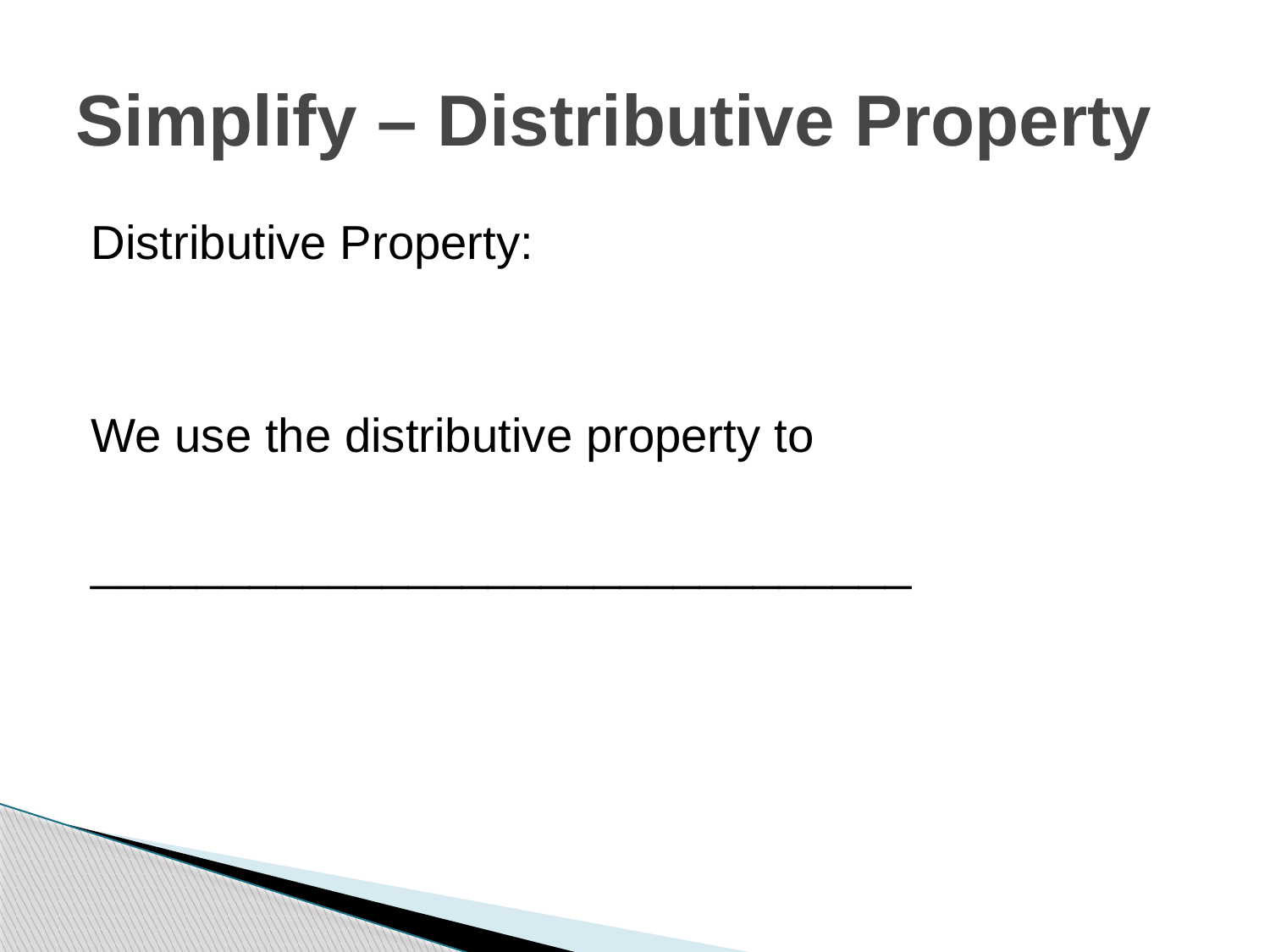

# Simplify – Distributive Property
Distributive Property:

We use the distributive property to

_______________________________